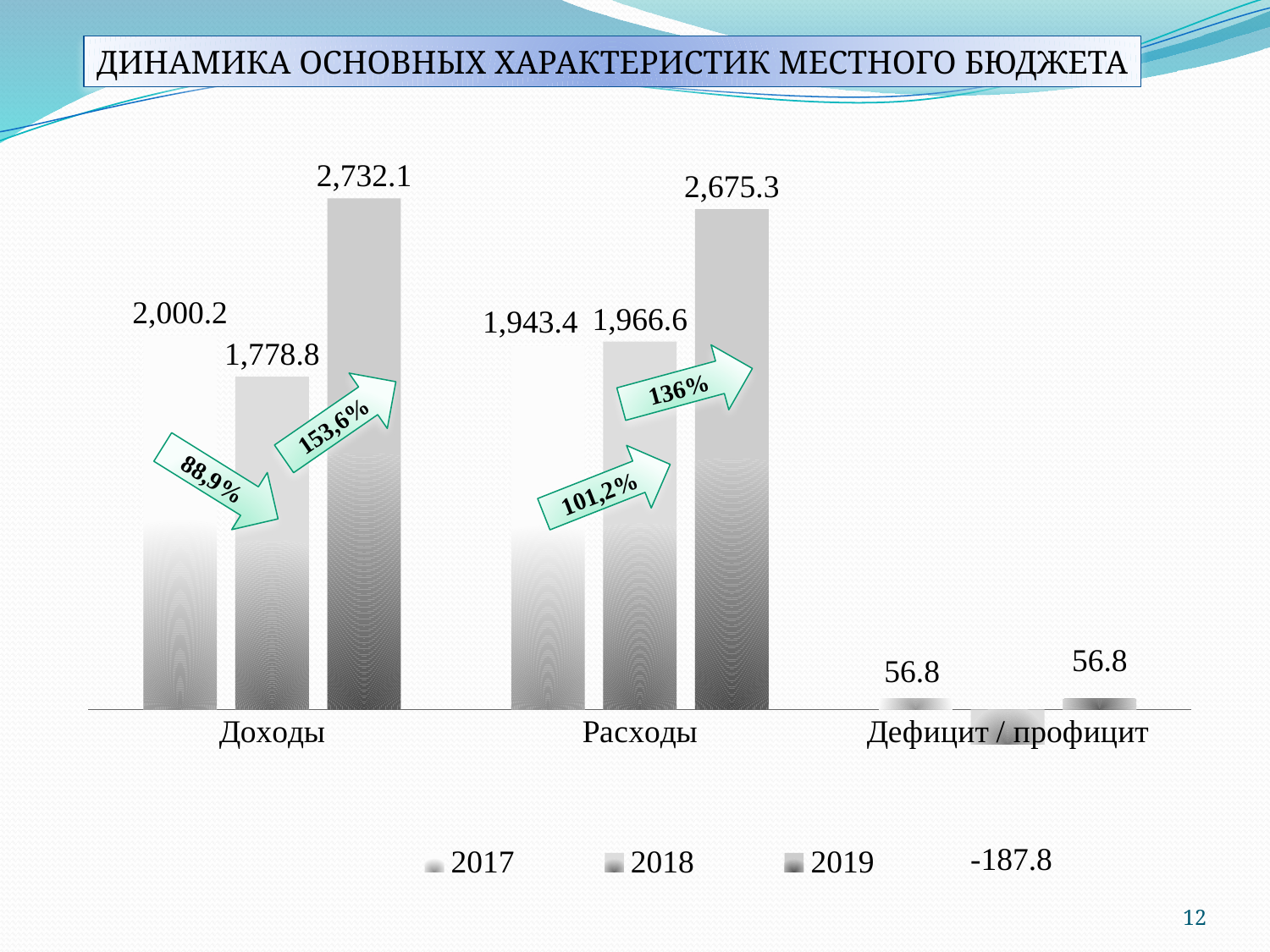

ДИНАМИКА ОСНОВНЫХ ХАРАКТЕРИСТИК МЕСТНОГО БЮДЖЕТА

### Chart

| Category | 2017 | 2018 | 2019 |
|---|---|---|---|
| Доходы | 2000.2 | 1778.8 | 2732.1 |
| Расходы | 1943.4 | 1966.6 | 2675.3 |
| Дефицит / профицит | 56.799999999999955 | -187.79999999999995 | 56.79999999999973 |
136%
153,6%
88,9%
101,2%
12